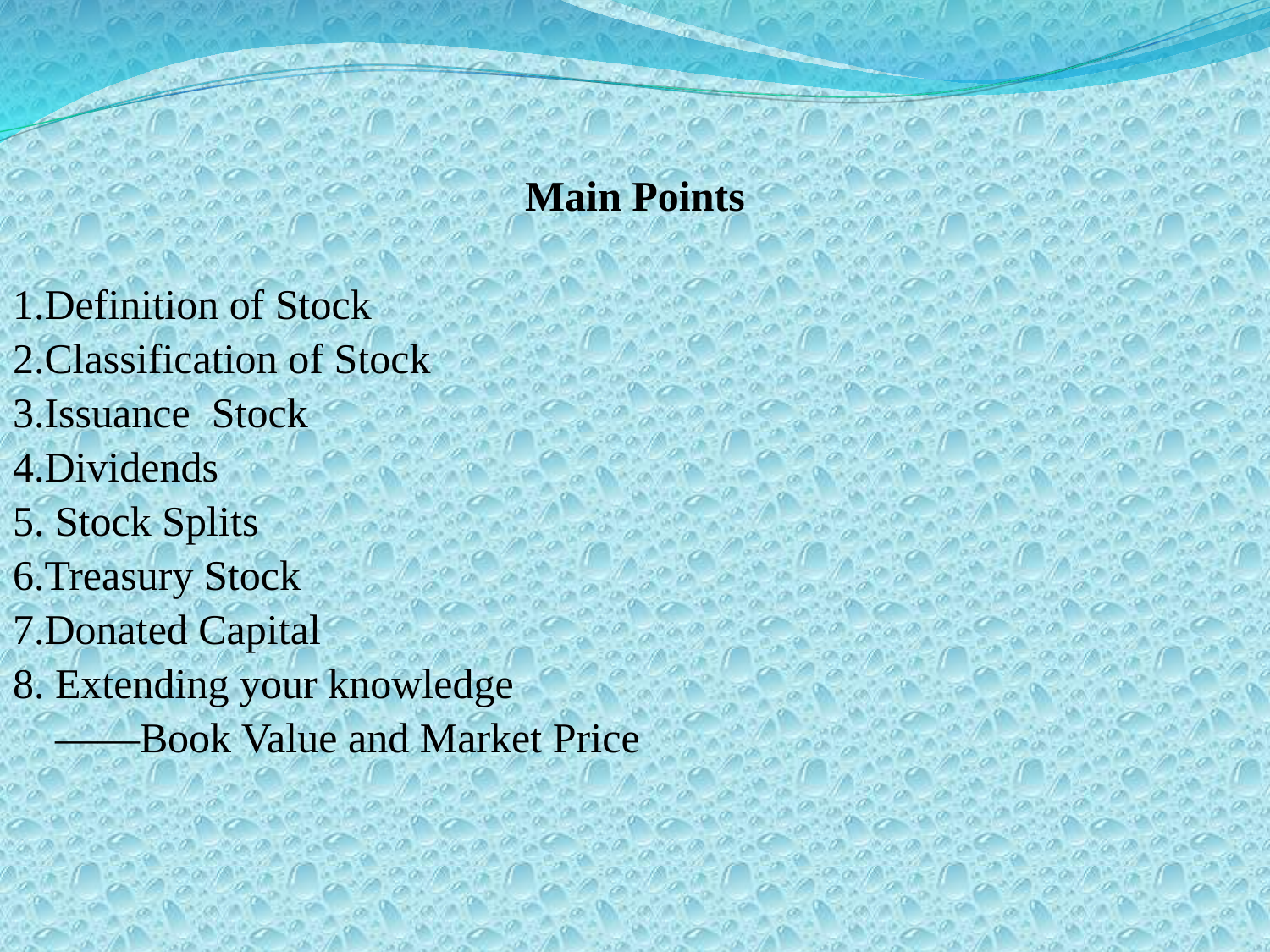

Main Points

1.Definition of Stock
2.Classification of Stock
3.Issuance  Stock
4.Dividends
5. Stock Splits
6.Treasury Stock
7.Donated Capital
8. Extending your knowledge
    ——Book Value and Market Price